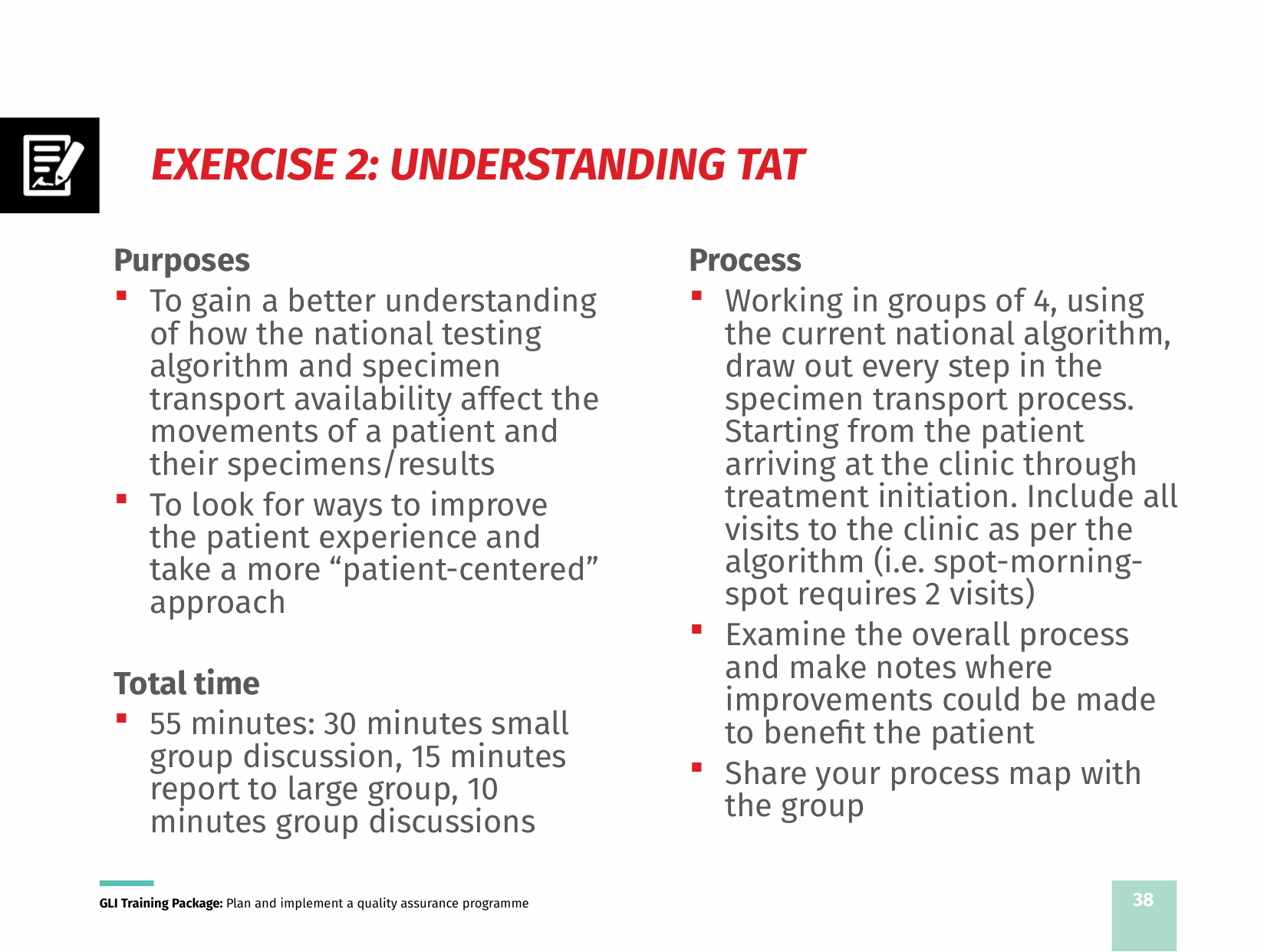

# EXERCISE 2: UNDERSTANDING TAT
Purposes
To gain a better understanding of how the national testing algorithm and specimen transport availability affect the movements of a patient and their specimens/results
To look for ways to improve the patient experience and take a more “patient-centered” approach

Total time
55 minutes: 30 minutes small group discussion, 15 minutes report to large group, 10 minutes group discussions
Process
Working in groups of 4, using the current national algorithm, draw out every step in the specimen transport process. Starting from the patient arriving at the clinic through treatment initiation. Include all visits to the clinic as per the algorithm (i.e. spot-morning-spot requires 2 visits)
Examine the overall process and make notes where improvements could be made to benefit the patient
Share your process map with the group